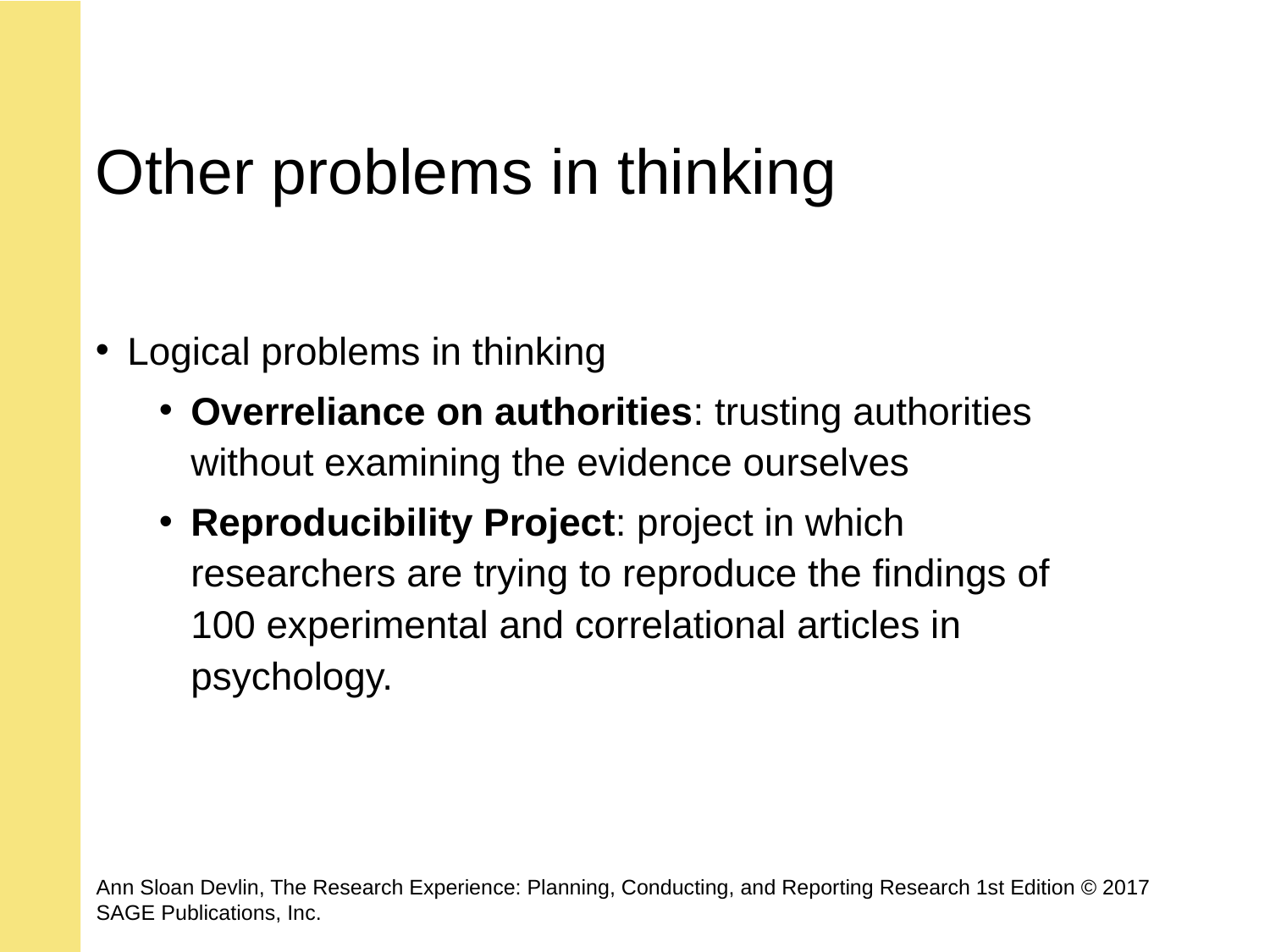

# Other problems in thinking
Logical problems in thinking
Overreliance on authorities: trusting authorities without examining the evidence ourselves
Reproducibility Project: project in which researchers are trying to reproduce the findings of 100 experimental and correlational articles in psychology.